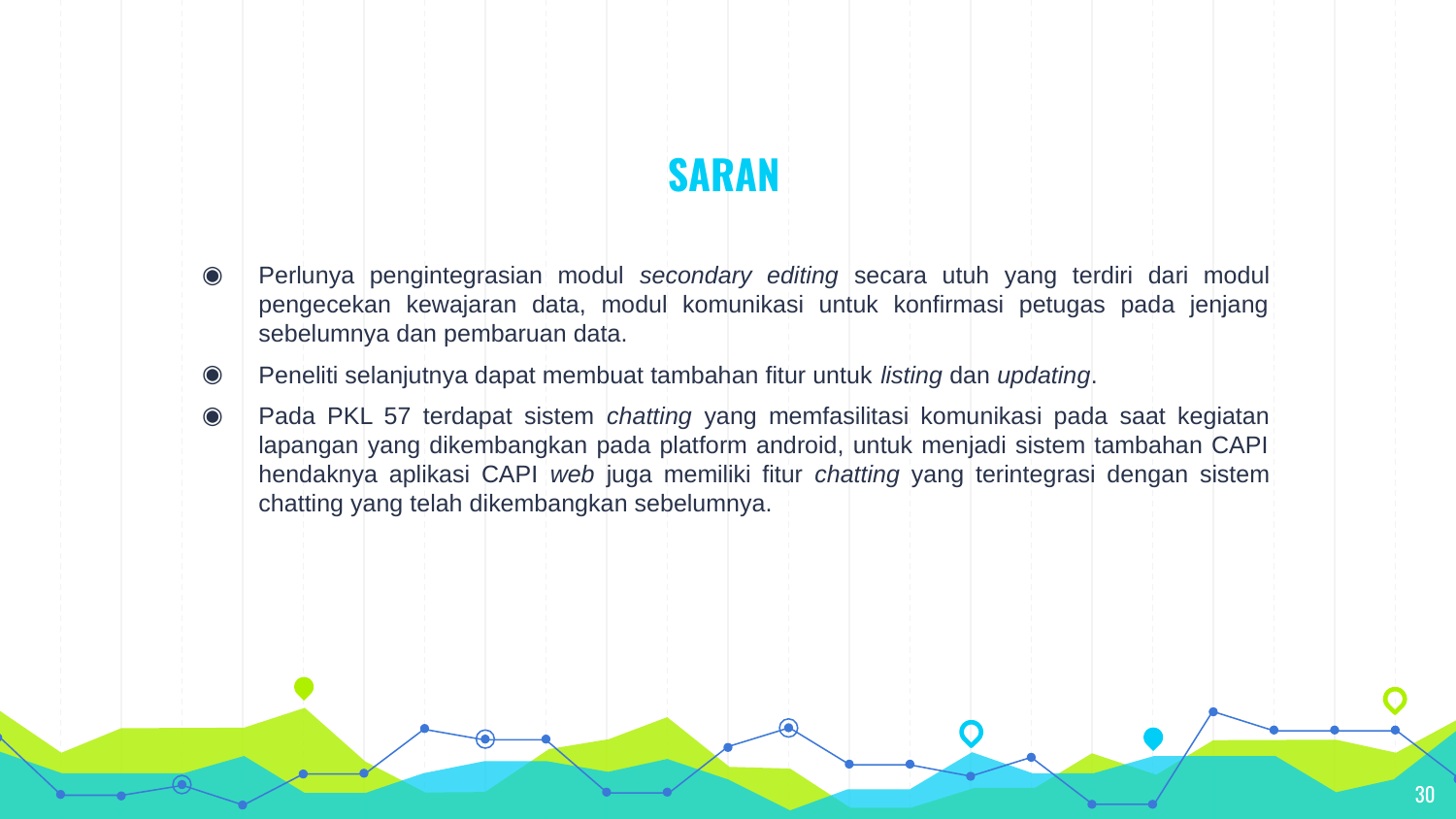

# SARAN
Perlunya pengintegrasian modul secondary editing secara utuh yang terdiri dari modul pengecekan kewajaran data, modul komunikasi untuk konfirmasi petugas pada jenjang sebelumnya dan pembaruan data.
Peneliti selanjutnya dapat membuat tambahan fitur untuk listing dan updating.
Pada PKL 57 terdapat sistem chatting yang memfasilitasi komunikasi pada saat kegiatan lapangan yang dikembangkan pada platform android, untuk menjadi sistem tambahan CAPI hendaknya aplikasi CAPI web juga memiliki fitur chatting yang terintegrasi dengan sistem chatting yang telah dikembangkan sebelumnya.
30